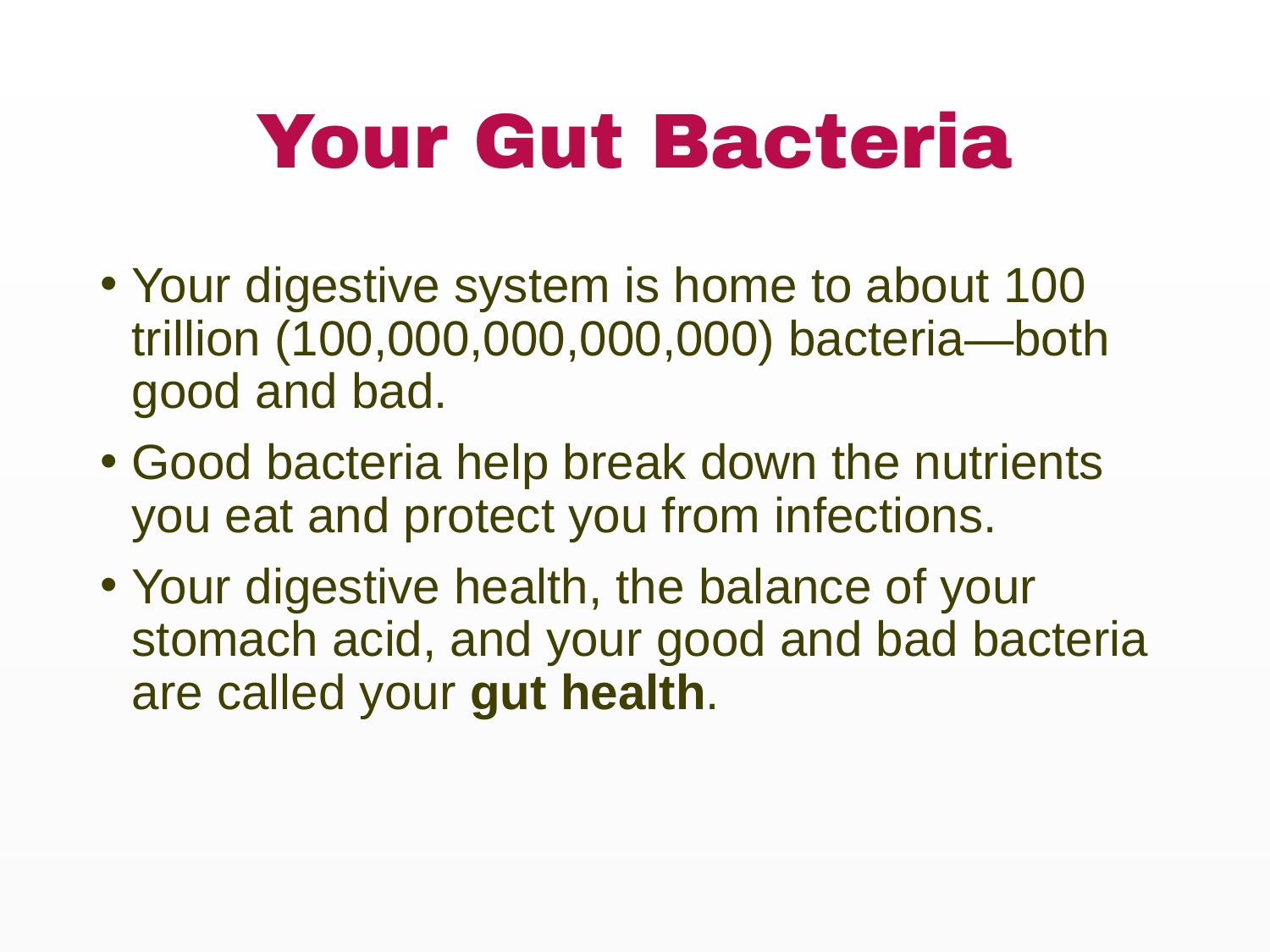

# Your Gut Bacteria
Your digestive system is home to about 100 trillion (100,000,000,000,000) bacteria—both good and bad.
Good bacteria help break down the nutrients you eat and protect you from infections.
Your digestive health, the balance of your stomach acid, and your good and bad bacteria are called your gut health.